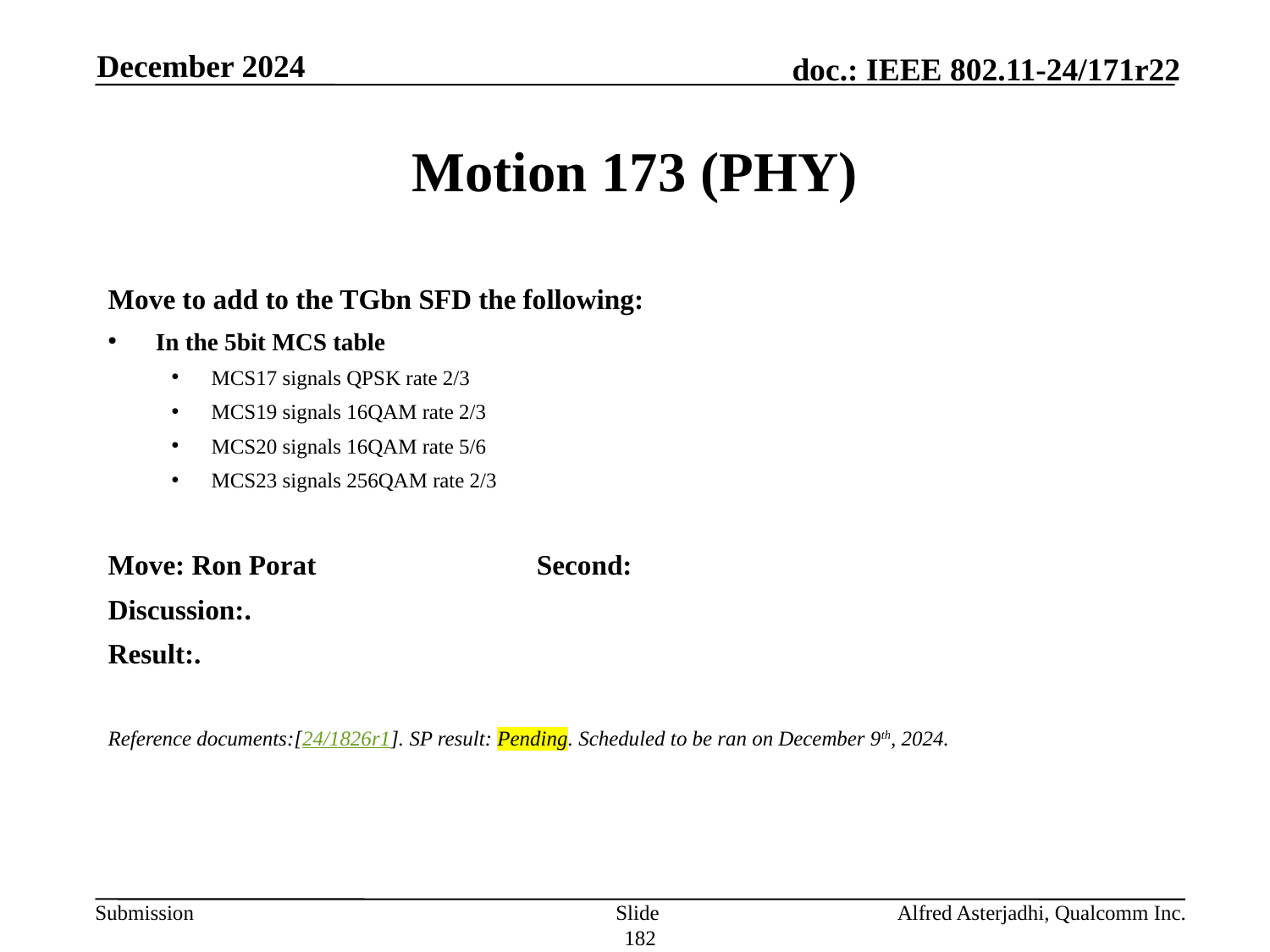

December 2024
# Motion 173 (PHY)
Move to add to the TGbn SFD the following:
In the 5bit MCS table
MCS17 signals QPSK rate 2/3
MCS19 signals 16QAM rate 2/3
MCS20 signals 16QAM rate 5/6
MCS23 signals 256QAM rate 2/3

Move: Ron Porat 		Second:
Discussion:.
Result:.

Reference documents:[24/1826r1]. SP result: Pending. Scheduled to be ran on December 9th, 2024.

Slide 182
Alfred Asterjadhi, Qualcomm Inc.